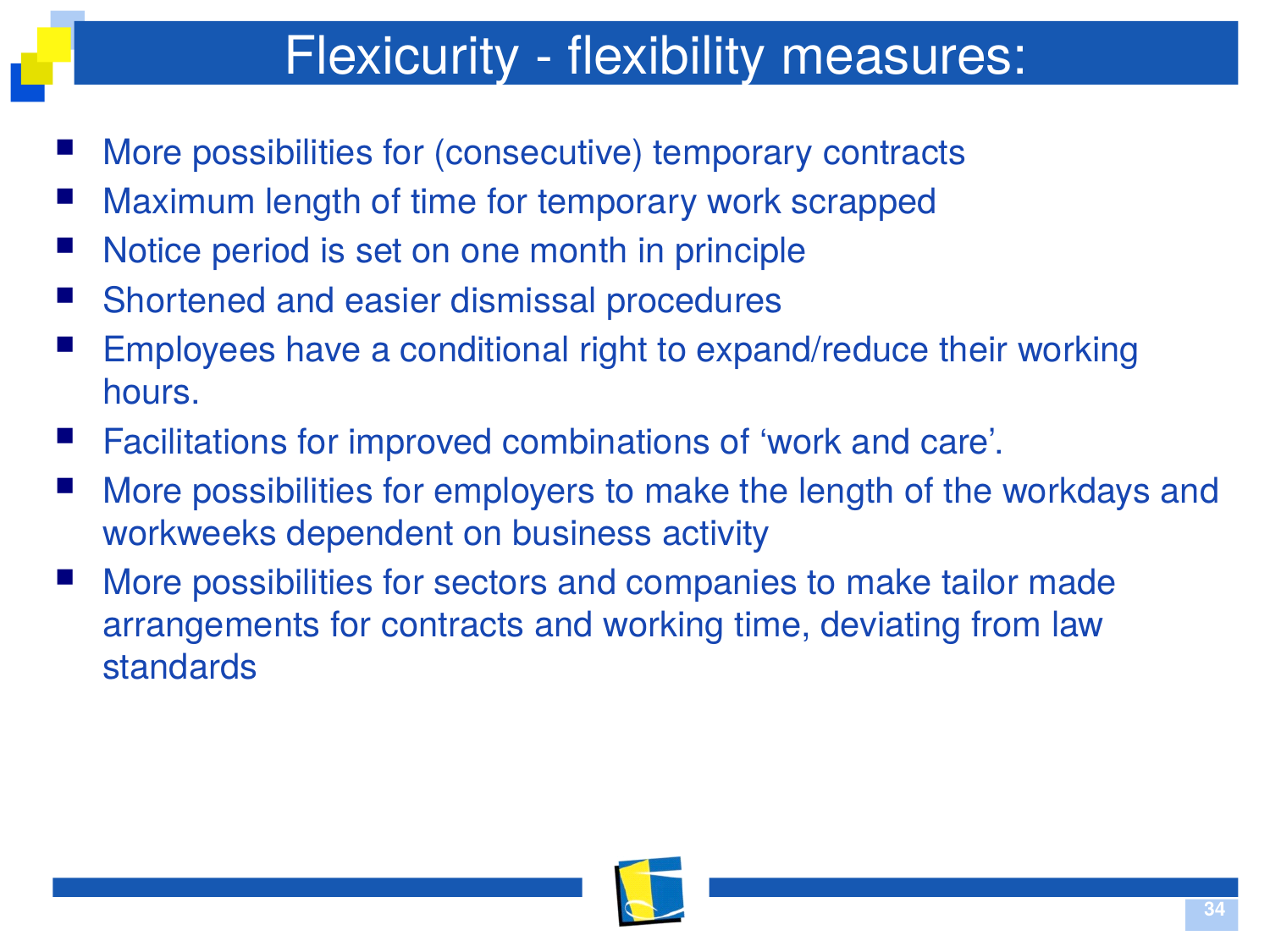

# Flexicurity - flexibility measures:
More possibilities for (consecutive) temporary contracts
Maximum length of time for temporary work scrapped
Notice period is set on one month in principle
Shortened and easier dismissal procedures
Employees have a conditional right to expand/reduce their working hours.
Facilitations for improved combinations of ‘work and care’.
More possibilities for employers to make the length of the workdays and workweeks dependent on business activity
More possibilities for sectors and companies to make tailor made arrangements for contracts and working time, deviating from law standards

34